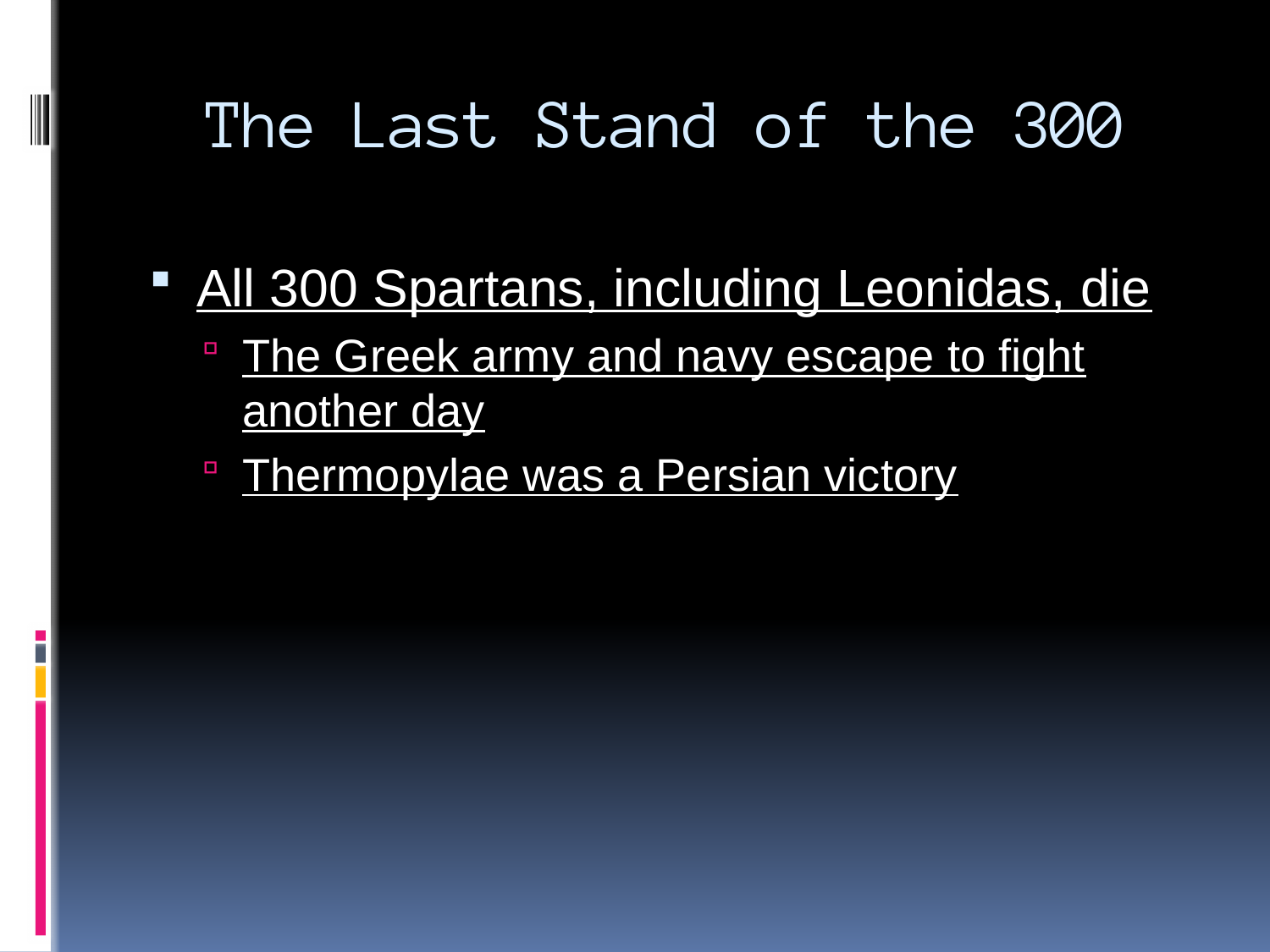

# The Last Stand of the 300
All 300 Spartans, including Leonidas, die
The Greek army and navy escape to fight another day
Thermopylae was a Persian victory